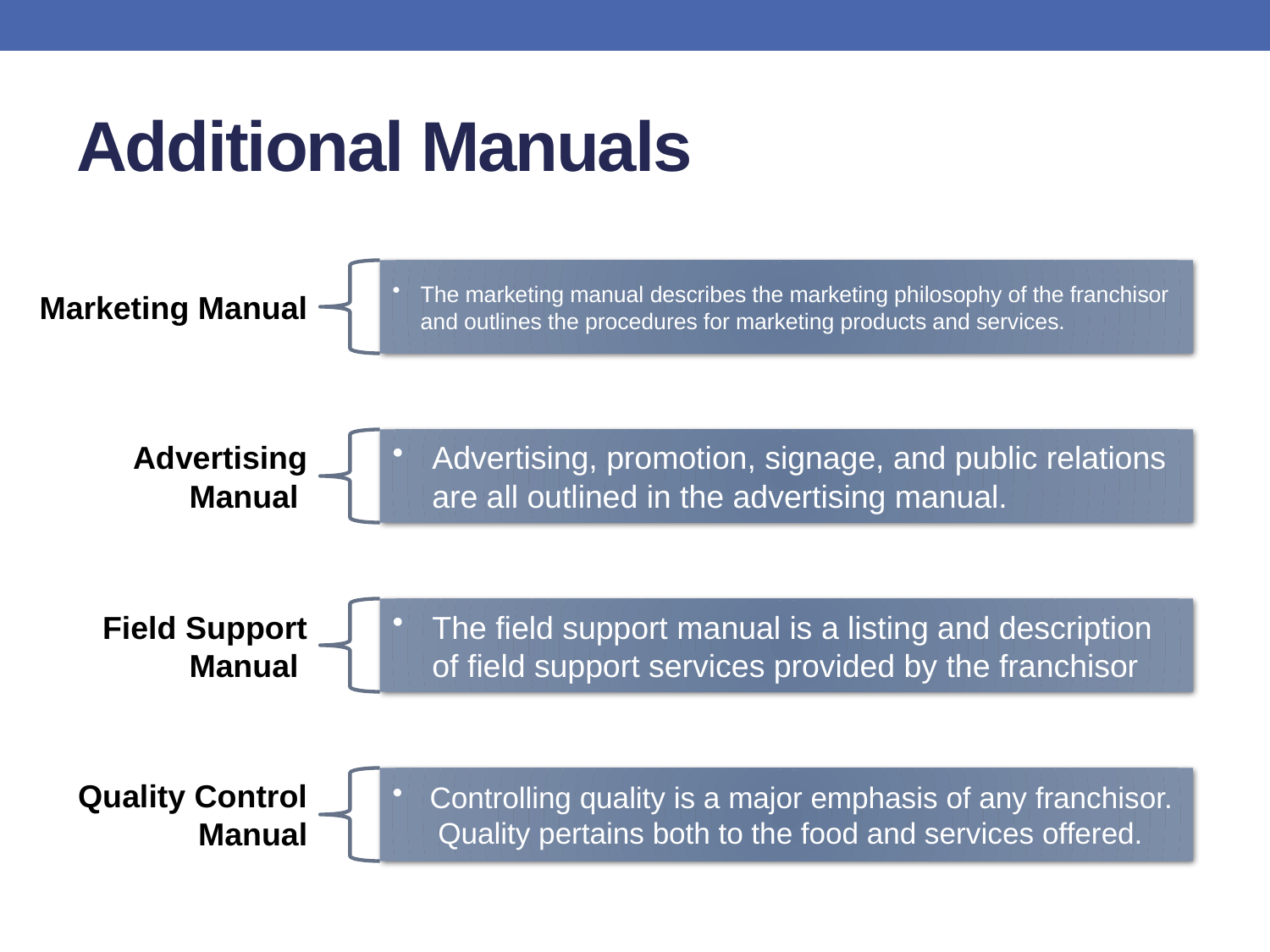

# Additional Manuals
Marketing Manual
The marketing manual describes the marketing philosophy of the franchisor and outlines the procedures for marketing products and services.
Advertising Manual
Advertising, promotion, signage, and public relations are all outlined in the advertising manual.
Field Support Manual
The field support manual is a listing and description of field support services provided by the franchisor
Quality Control Manual
Controlling quality is a major emphasis of any franchisor.  Quality pertains both to the food and services offered.